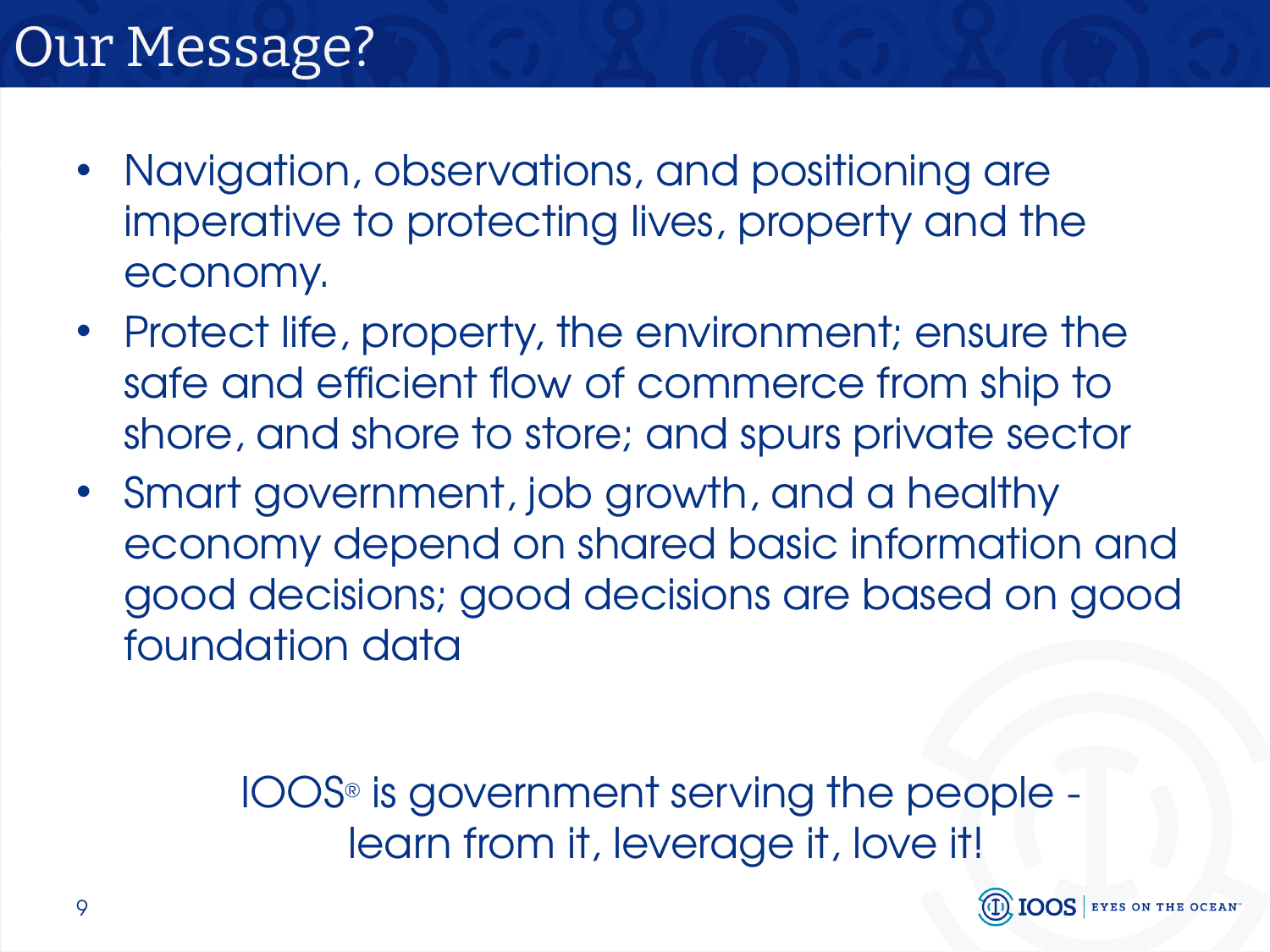

# Our Message?
Navigation, observations, and positioning are imperative to protecting lives, property and the economy.
Protect life, property, the environment; ensure the safe and efficient flow of commerce from ship to shore, and shore to store; and spurs private sector
Smart government, job growth, and a healthy economy depend on shared basic information and good decisions; good decisions are based on good foundation data

IOOS® is government serving the people -
learn from it, leverage it, love it!
9